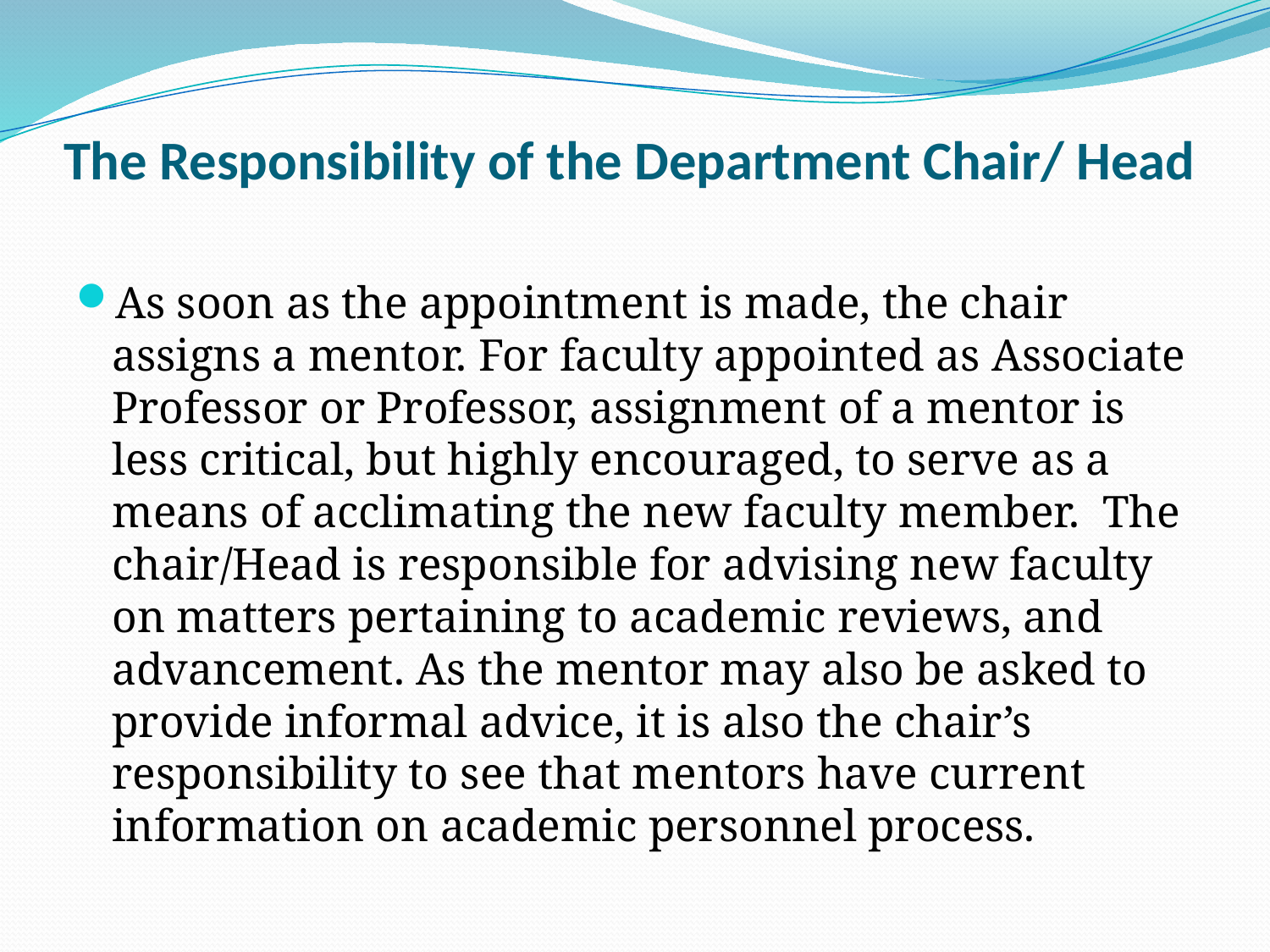

# The Responsibility of the Department Chair/ Head
As soon as the appointment is made, the chair assigns a mentor. For faculty appointed as Associate Professor or Professor, assignment of a mentor is less critical, but highly encouraged, to serve as a means of acclimating the new faculty member.  The chair/Head is responsible for advising new faculty on matters pertaining to academic reviews, and advancement. As the mentor may also be asked to provide informal advice, it is also the chair’s responsibility to see that mentors have current information on academic personnel process.